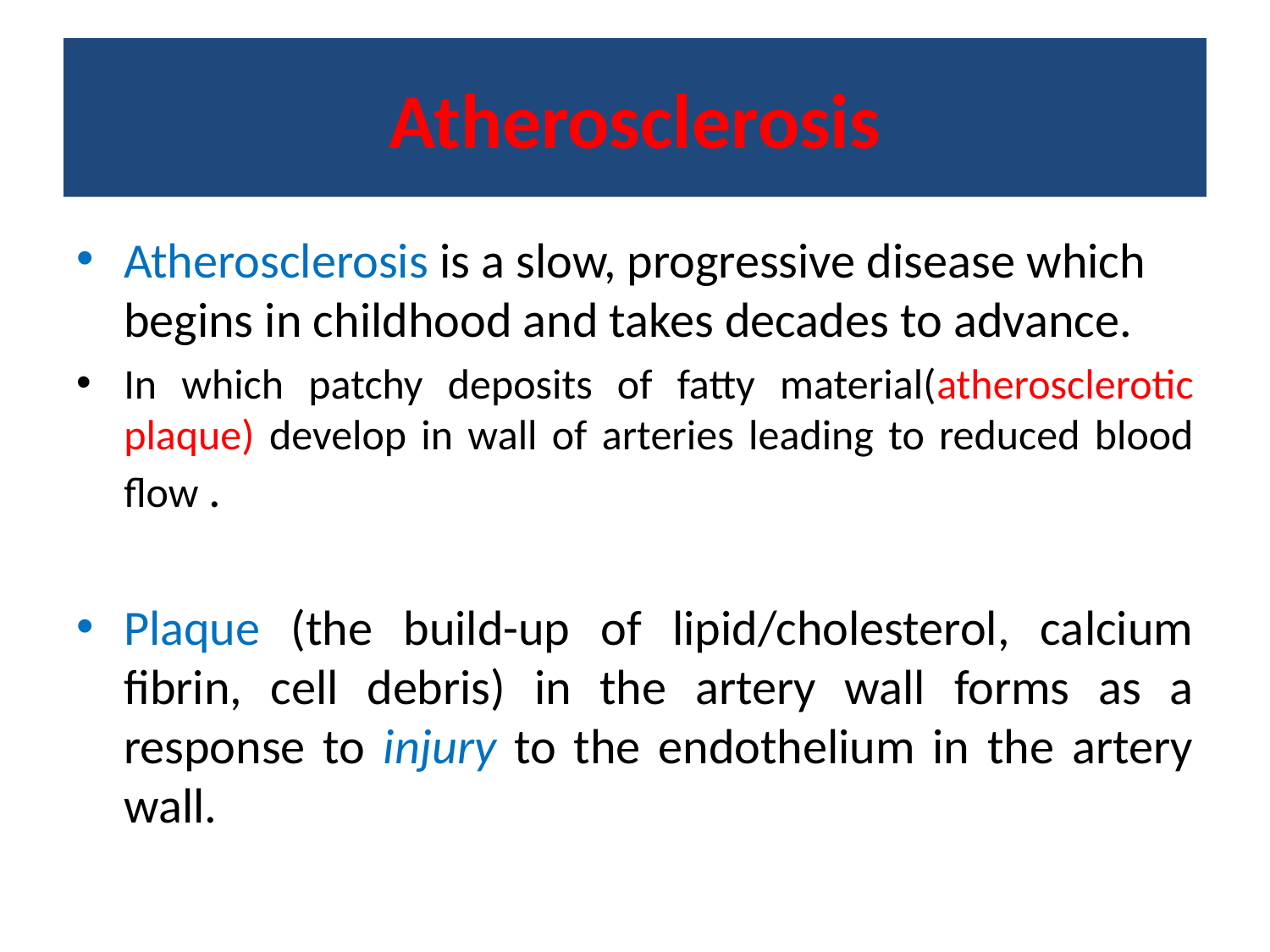

# Atherosclerosis
Atherosclerosis is a slow, progressive disease which begins in childhood and takes decades to advance.
In which patchy deposits of fatty material(atherosclerotic plaque) develop in wall of arteries leading to reduced blood flow .

Plaque (the build-up of lipid/cholesterol, calcium fibrin, cell debris) in the artery wall forms as a response to injury to the endothelium in the artery wall.